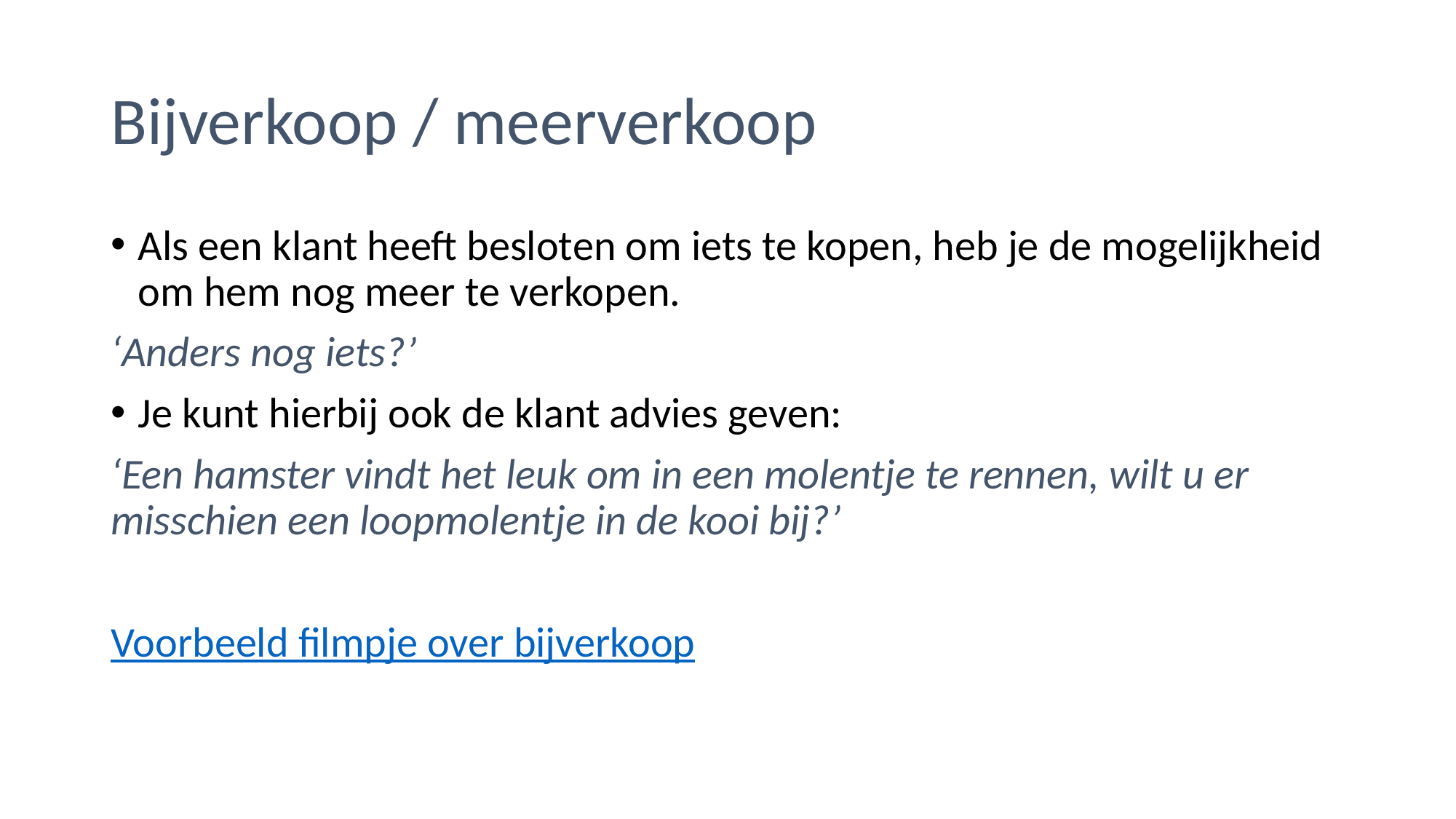

# Bijverkoop / meerverkoop
Als een klant heeft besloten om iets te kopen, heb je de mogelijkheid om hem nog meer te verkopen.
‘Anders nog iets?’
Je kunt hierbij ook de klant advies geven:
‘Een hamster vindt het leuk om in een molentje te rennen, wilt u er misschien een loopmolentje in de kooi bij?’

Voorbeeld filmpje over bijverkoop